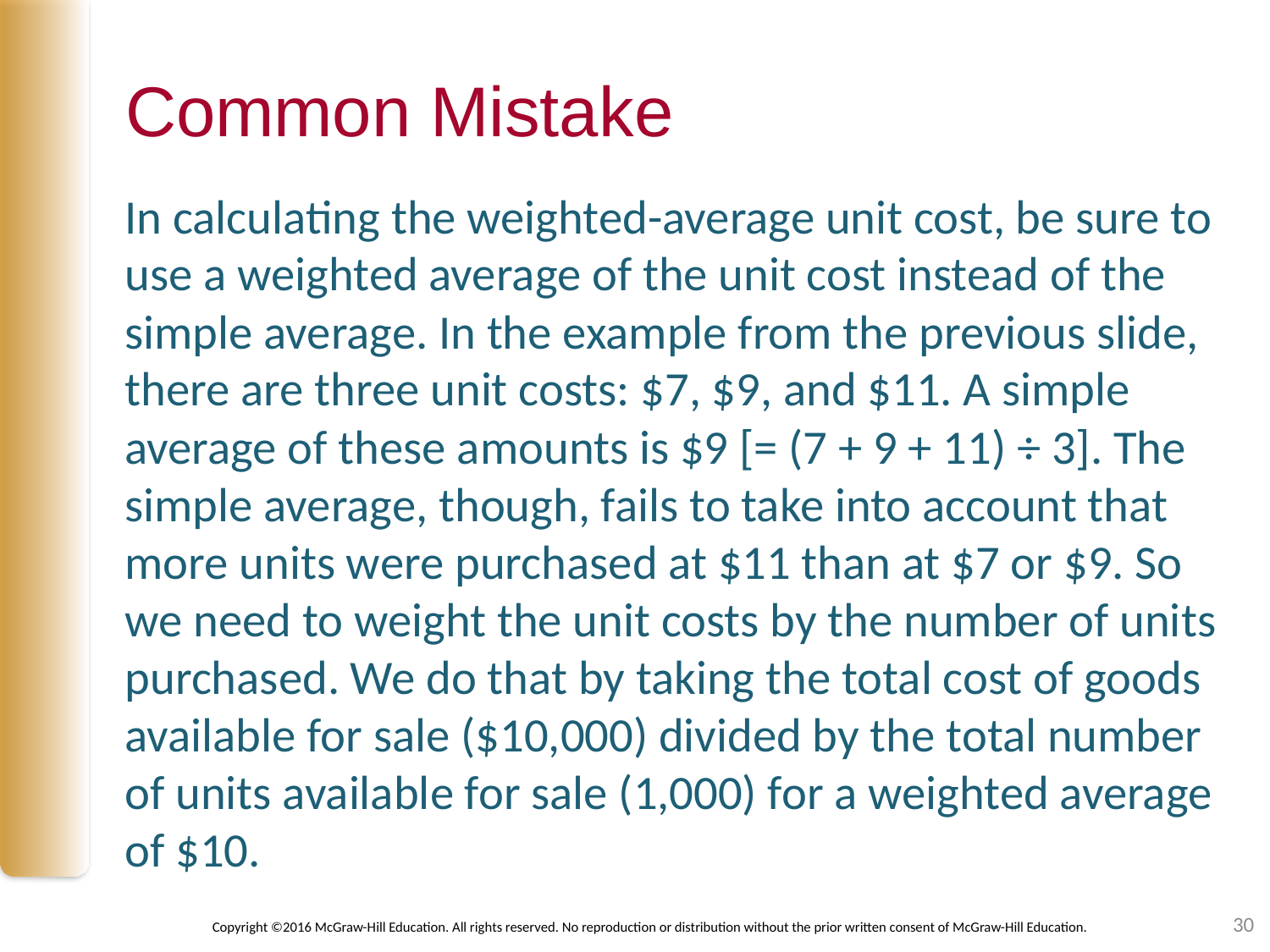

# Common Mistake
In calculating the weighted-average unit cost, be sure to use a weighted average of the unit cost instead of the simple average. In the example from the previous slide, there are three unit costs: $7, $9, and $11. A simple average of these amounts is $9 [= (7 + 9 + 11) ÷ 3]. The simple average, though, fails to take into account that more units were purchased at $11 than at $7 or $9. So we need to weight the unit costs by the number of units purchased. We do that by taking the total cost of goods available for sale ($10,000) divided by the total number of units available for sale (1,000) for a weighted average of $10.
30
Copyright ©2016 McGraw-Hill Education. All rights reserved. No reproduction or distribution without the prior written consent of McGraw-Hill Education.